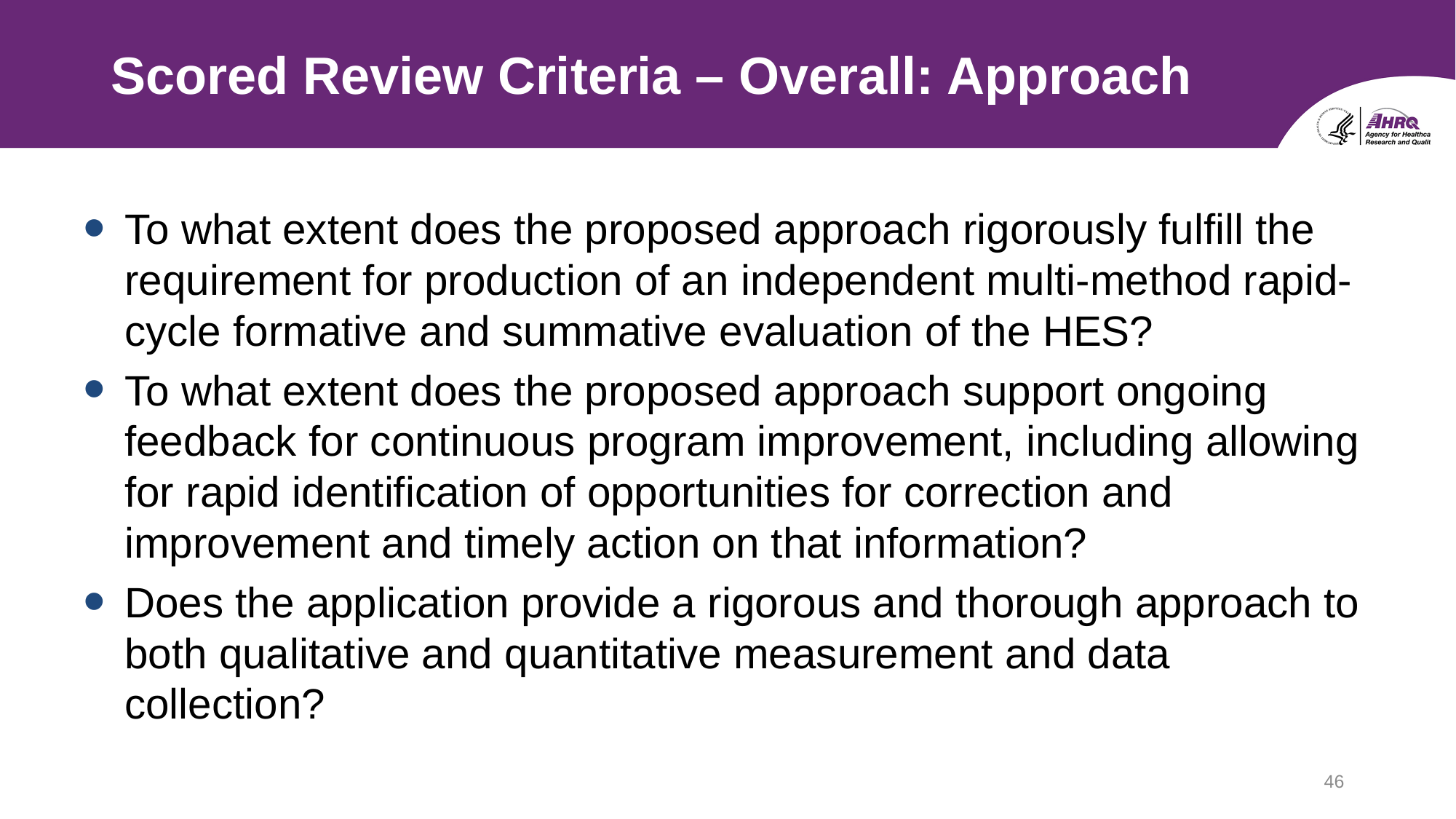

# Scored Review Criteria – Overall: Approach
To what extent does the proposed approach rigorously fulfill the requirement for production of an independent multi-method rapid-cycle formative and summative evaluation of the HES?
To what extent does the proposed approach support ongoing feedback for continuous program improvement, including allowing for rapid identification of opportunities for correction and improvement and timely action on that information?
Does the application provide a rigorous and thorough approach to both qualitative and quantitative measurement and data collection?
46